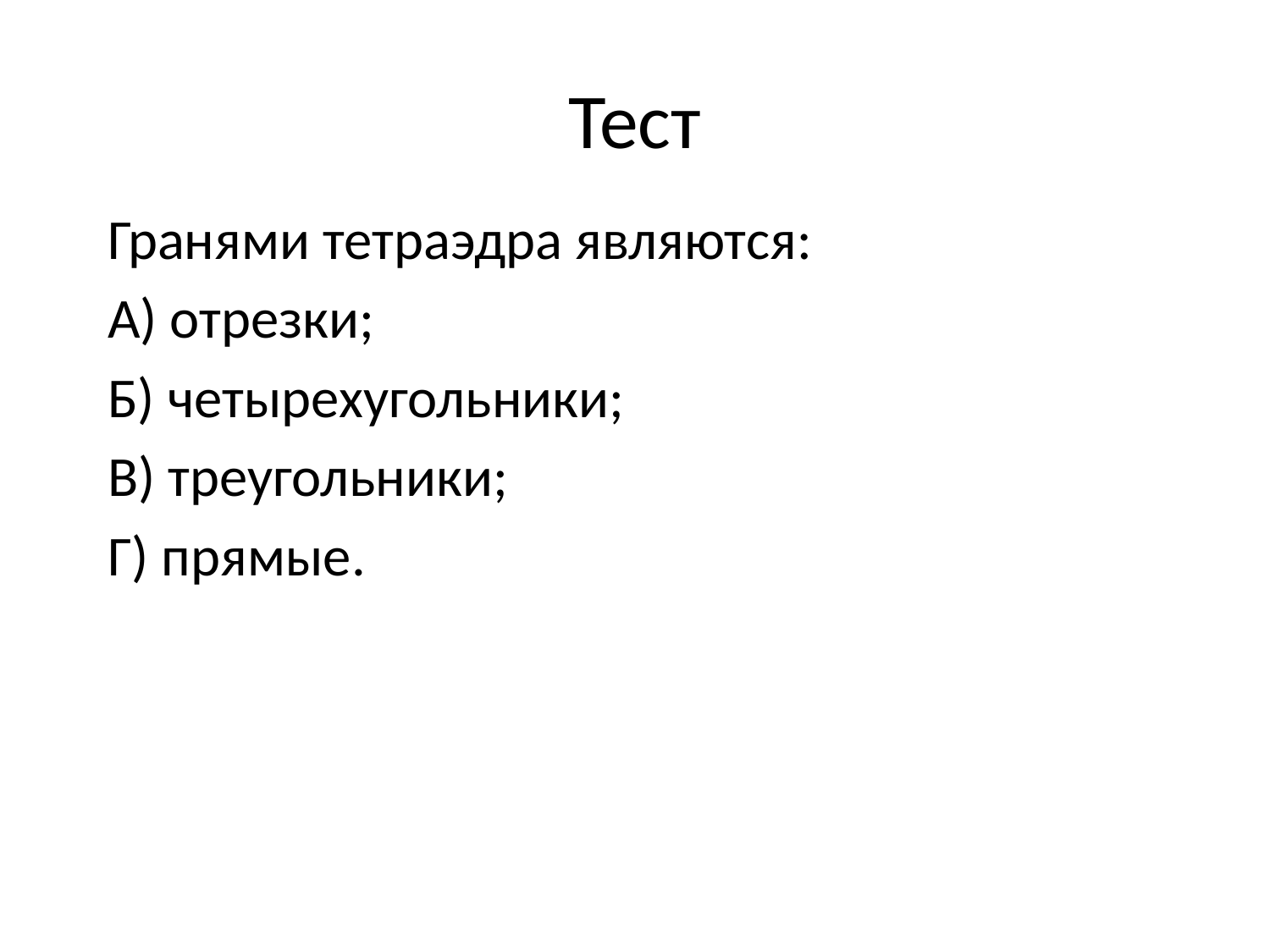

# Тест
Гранями тетраэдра являются:
А) отрезки;
Б) четырехугольники;
В) треугольники;
Г) прямые.